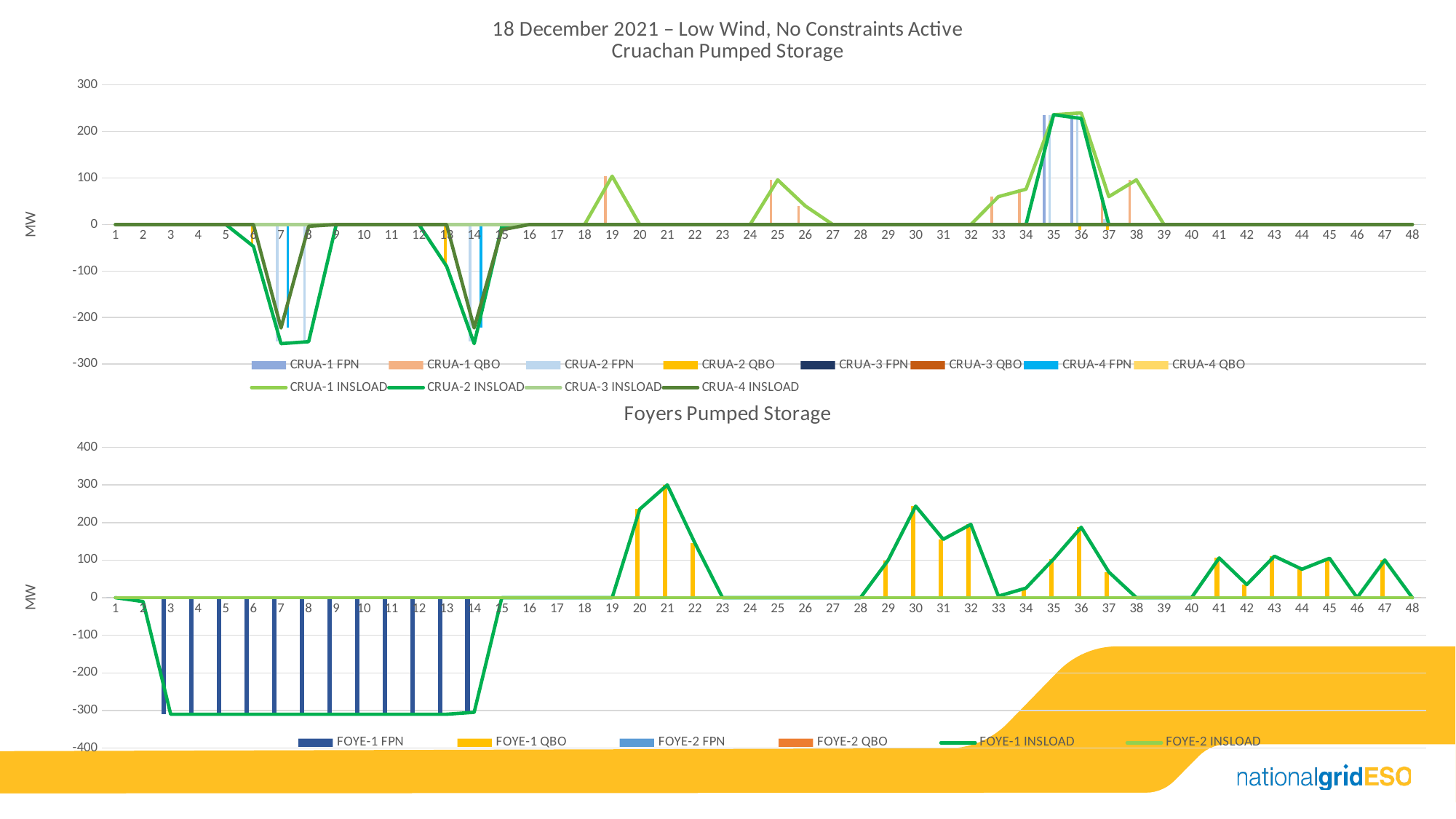

### Chart: 18 December 2021 – Low Wind, No Constraints Active
Cruachan Pumped Storage

| Category | CRUA-1 FPN | CRUA-1 QBO | CRUA-2 FPN | CRUA-2 QBO | CRUA-3 FPN | CRUA-3 QBO | CRUA-4 FPN | CRUA-4 QBO | CRUA-1 INSLOAD | CRUA-2 INSLOAD | CRUA-3 INSLOAD | CRUA-4 INSLOAD |
|---|---|---|---|---|---|---|---|---|---|---|---|---|

### Chart: Foyers Pumped Storage

| Category | FOYE-1 FPN | FOYE-1 QBO | FOYE-2 FPN | FOYE-2 QBO | FOYE-1 INSLOAD | FOYE-2 INSLOAD |
|---|---|---|---|---|---|---|